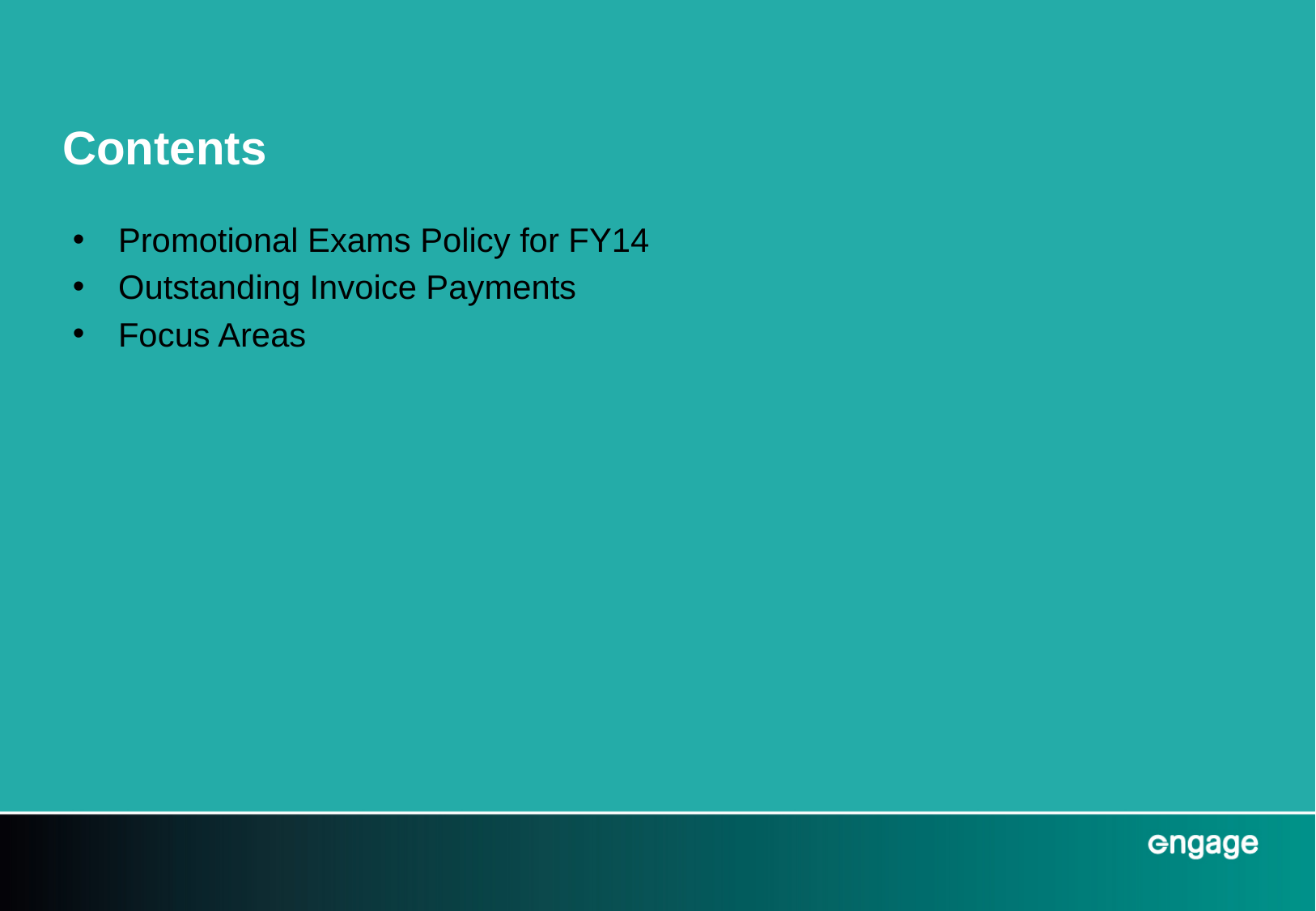

# Contents
Promotional Exams Policy for FY14
Outstanding Invoice Payments
Focus Areas